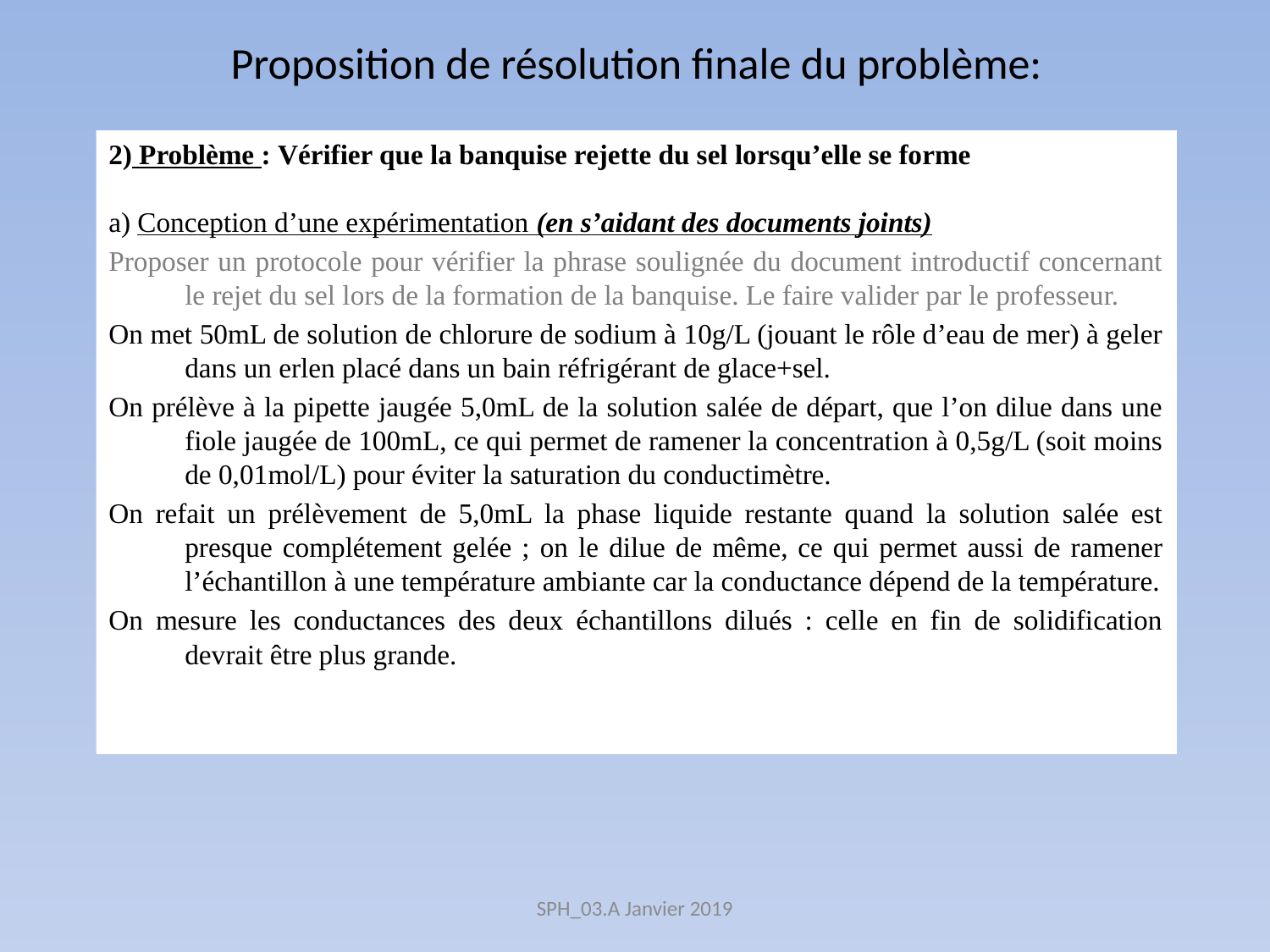

# Proposition de résolution finale du problème:
2) Problème : Vérifier que la banquise rejette du sel lorsqu’elle se forme

a) Conception d’une expérimentation (en s’aidant des documents joints)
Proposer un protocole pour vérifier la phrase soulignée du document introductif concernant le rejet du sel lors de la formation de la banquise. Le faire valider par le professeur.
On met 50mL de solution de chlorure de sodium à 10g/L (jouant le rôle d’eau de mer) à geler dans un erlen placé dans un bain réfrigérant de glace+sel.
On prélève à la pipette jaugée 5,0mL de la solution salée de départ, que l’on dilue dans une fiole jaugée de 100mL, ce qui permet de ramener la concentration à 0,5g/L (soit moins de 0,01mol/L) pour éviter la saturation du conductimètre.
On refait un prélèvement de 5,0mL la phase liquide restante quand la solution salée est presque complétement gelée ; on le dilue de même, ce qui permet aussi de ramener l’échantillon à une température ambiante car la conductance dépend de la température.
On mesure les conductances des deux échantillons dilués : celle en fin de solidification devrait être plus grande.

SPH_03.A Janvier 2019